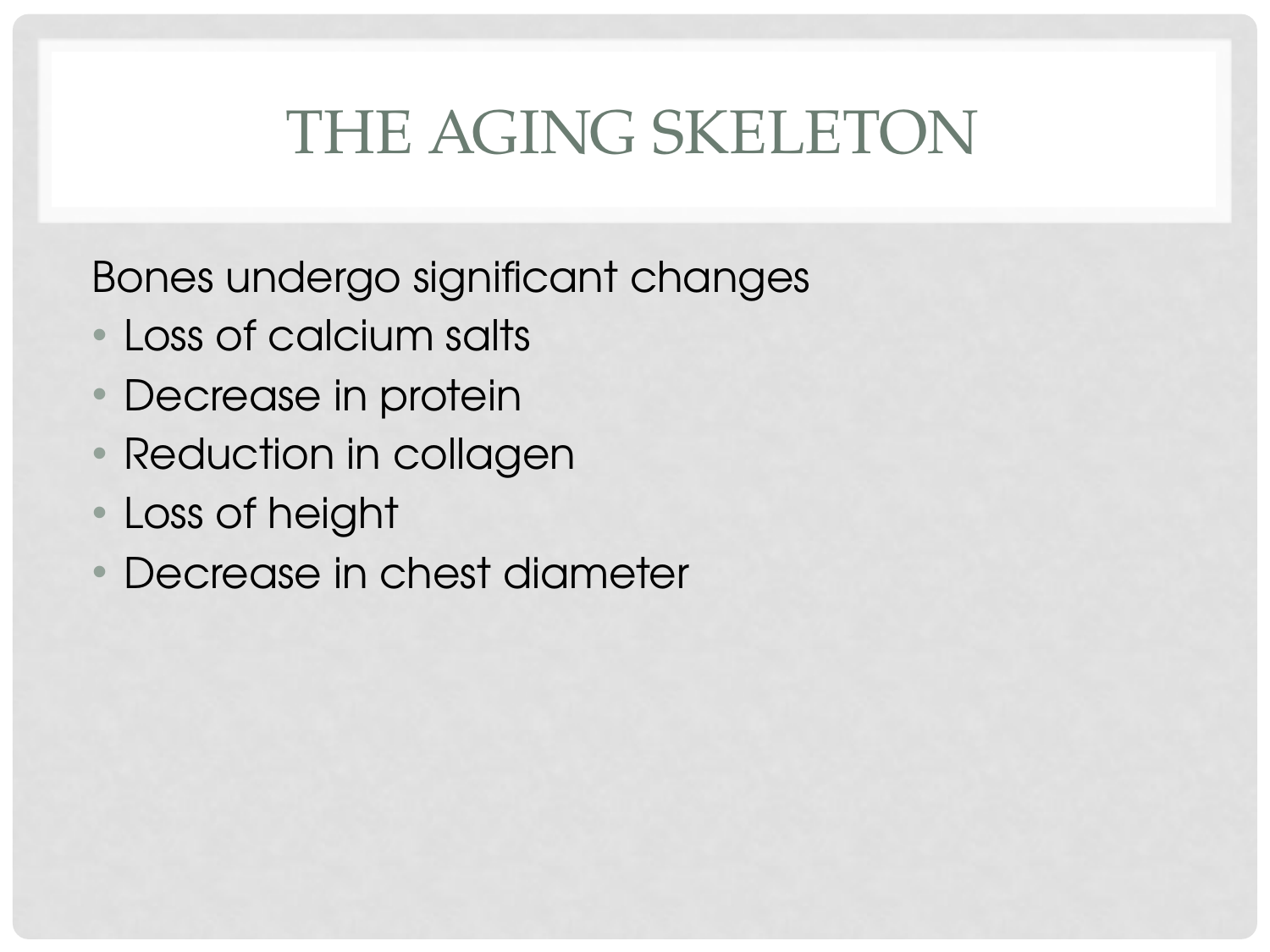

# The aging skeleton
Bones undergo significant changes
Loss of calcium salts
Decrease in protein
Reduction in collagen
Loss of height
Decrease in chest diameter